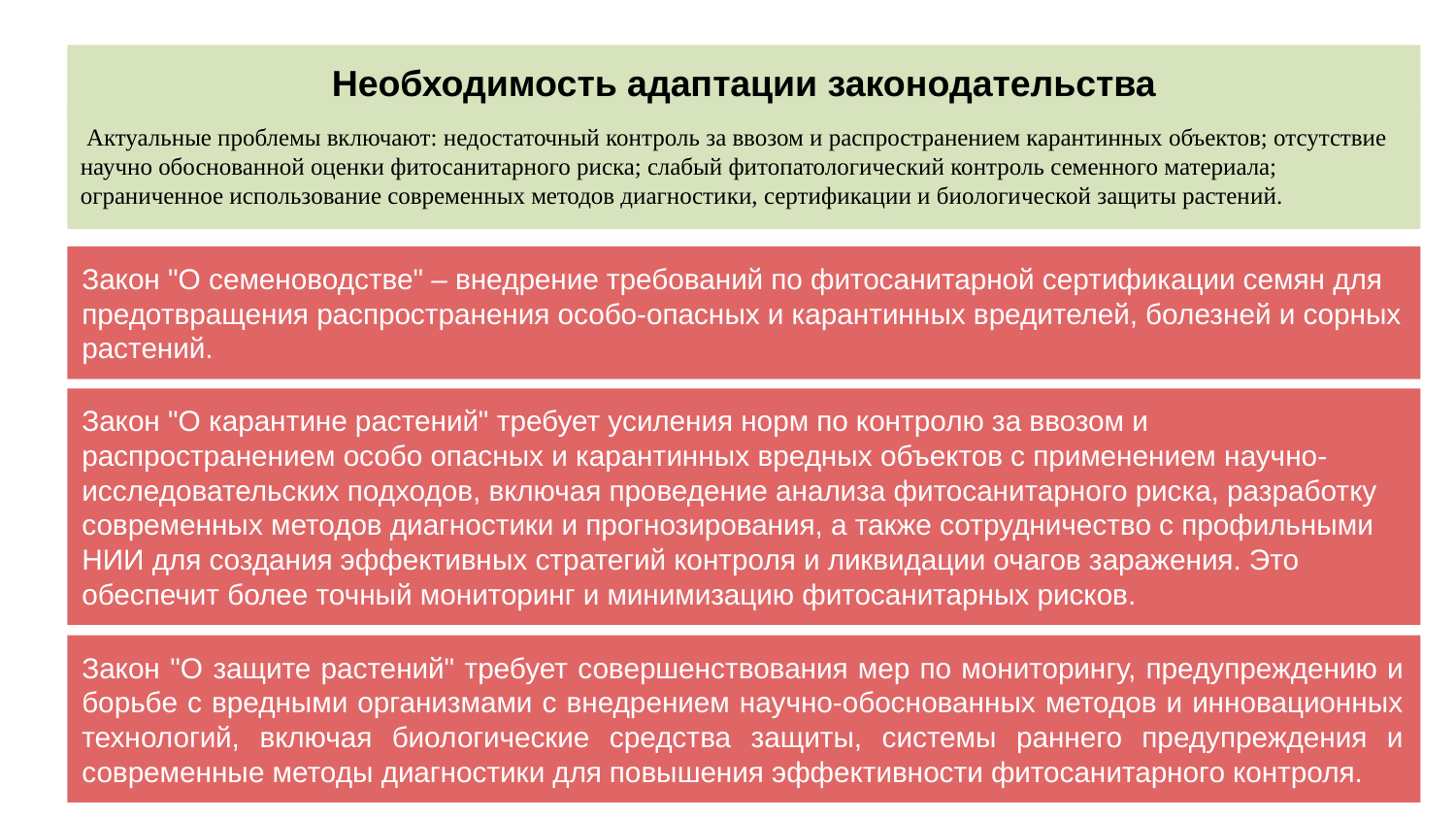

Необходимость адаптации законодательства
 Актуальные проблемы включают: недостаточный контроль за ввозом и распространением карантинных объектов; отсутствие научно обоснованной оценки фитосанитарного риска; слабый фитопатологический контроль семенного материала; ограниченное использование современных методов диагностики, сертификации и биологической защиты растений.
Закон "О семеноводстве" – внедрение требований по фитосанитарной сертификации семян для предотвращения распространения особо-опасных и карантинных вредителей, болезней и сорных растений.
Закон "О карантине растений" требует усиления норм по контролю за ввозом и распространением особо опасных и карантинных вредных объектов с применением научно-исследовательских подходов, включая проведение анализа фитосанитарного риска, разработку современных методов диагностики и прогнозирования, а также сотрудничество с профильными НИИ для создания эффективных стратегий контроля и ликвидации очагов заражения. Это обеспечит более точный мониторинг и минимизацию фитосанитарных рисков.
Закон "О защите растений" требует совершенствования мер по мониторингу, предупреждению и борьбе с вредными организмами с внедрением научно-обоснованных методов и инновационных технологий, включая биологические средства защиты, системы раннего предупреждения и современные методы диагностики для повышения эффективности фитосанитарного контроля.